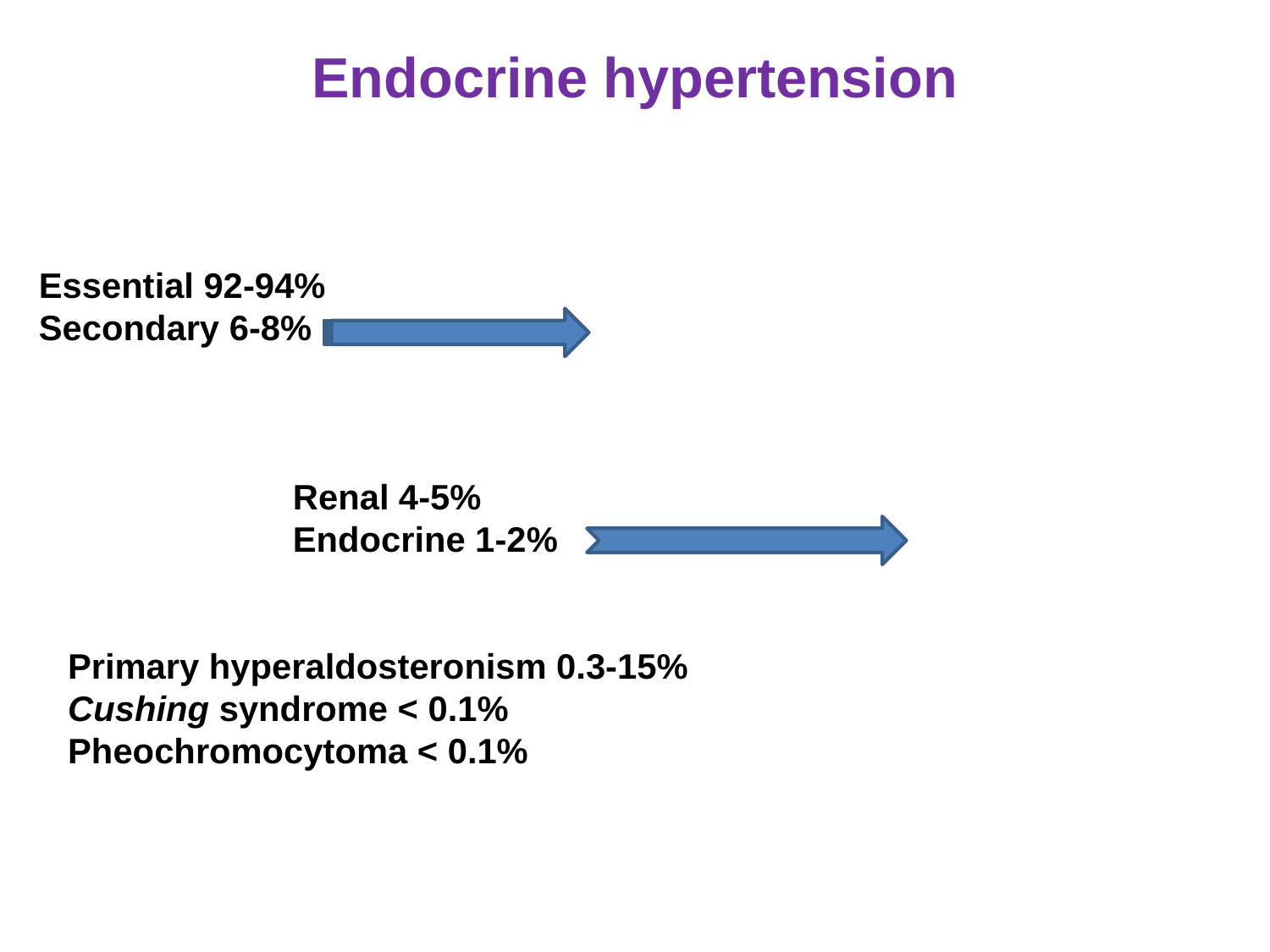

# Endocrine hypertension

Essential 92-94%
Secondary 6-8%

		Renal 4-5%
   		Endocrine 1-2%
   Primary hyperaldosteronism 0.3-15%
   Cushing syndrome < 0.1%
   Pheochromocytoma < 0.1%